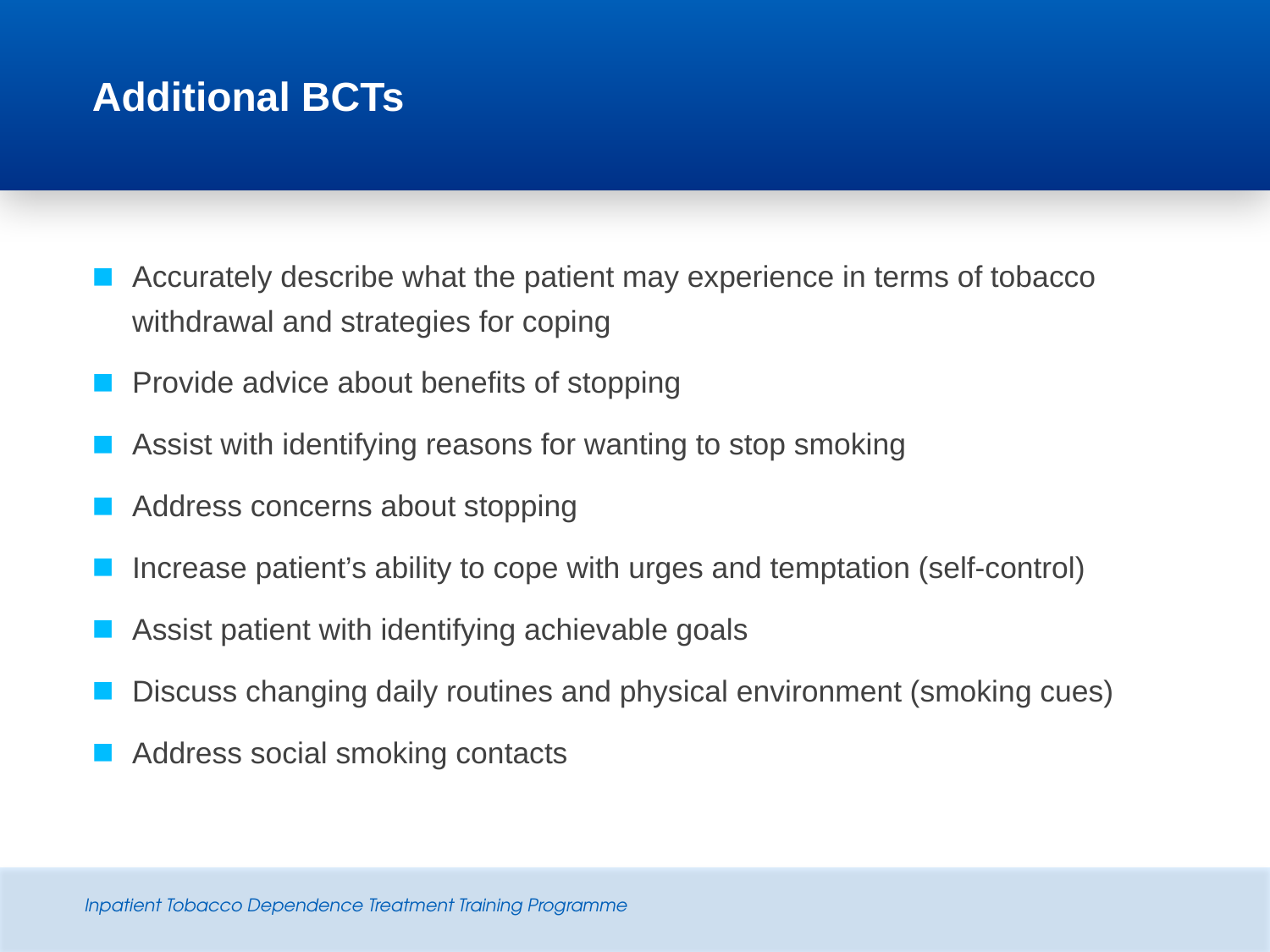

# Additional BCTs
Accurately describe what the patient may experience in terms of tobacco
withdrawal and strategies for coping
Provide advice about benefits of stopping
Assist with identifying reasons for wanting to stop smoking
Address concerns about stopping
Increase patient’s ability to cope with urges and temptation (self-control)
Assist patient with identifying achievable goals
Discuss changing daily routines and physical environment (smoking cues)
Address social smoking contacts
Inpatient Tobacco Dependence Treatment Training Programme